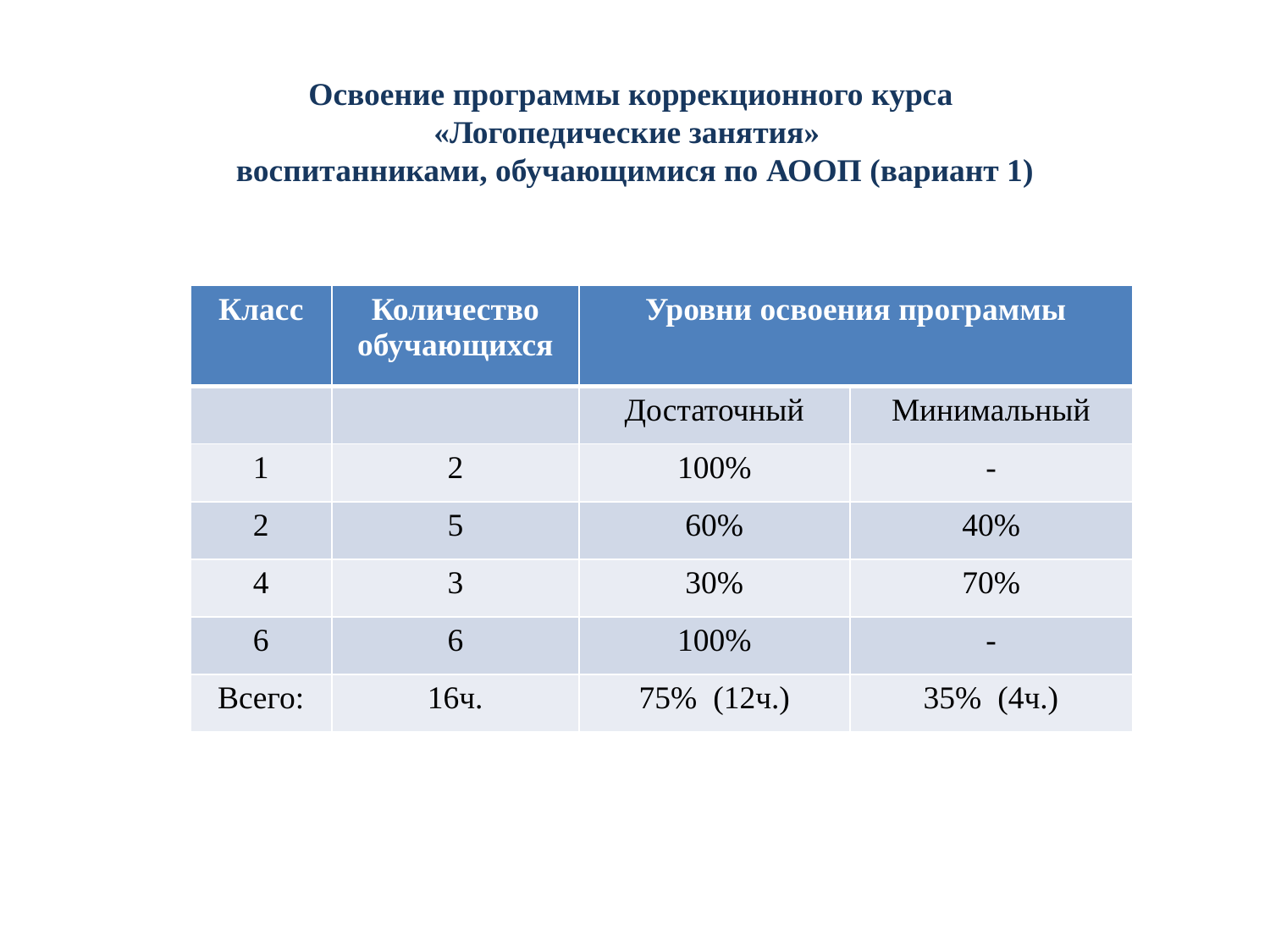

Освоение программы коррекционного курса
«Логопедические занятия»
воспитанниками, обучающимися по АООП (вариант 1)

| Класс | Количество обучающихся | Уровни освоения программы |  |
| --- | --- | --- | --- |
|  |  | Достаточный | Минимальный |
| 1 | 2 | 100% | - |
| 2 | 5 | 60% | 40% |
| 4 | 3 | 30% | 70% |
| 6 | 6 | 100% | - |
| Всего: | 16ч. | 75% (12ч.) | 35% (4ч.) |